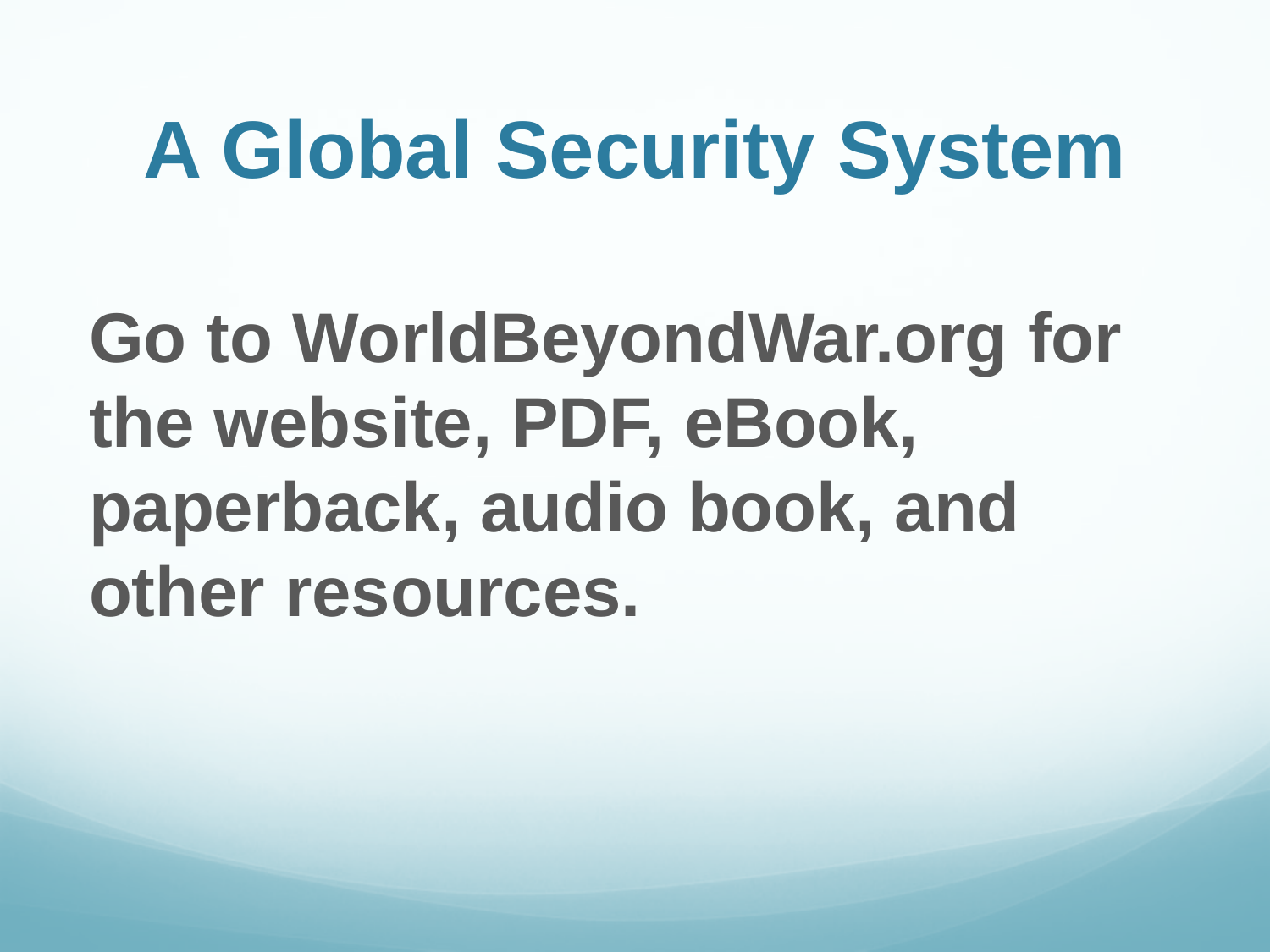

# A Global Security System
Go to WorldBeyondWar.org for the website, PDF, eBook, paperback, audio book, and other resources.